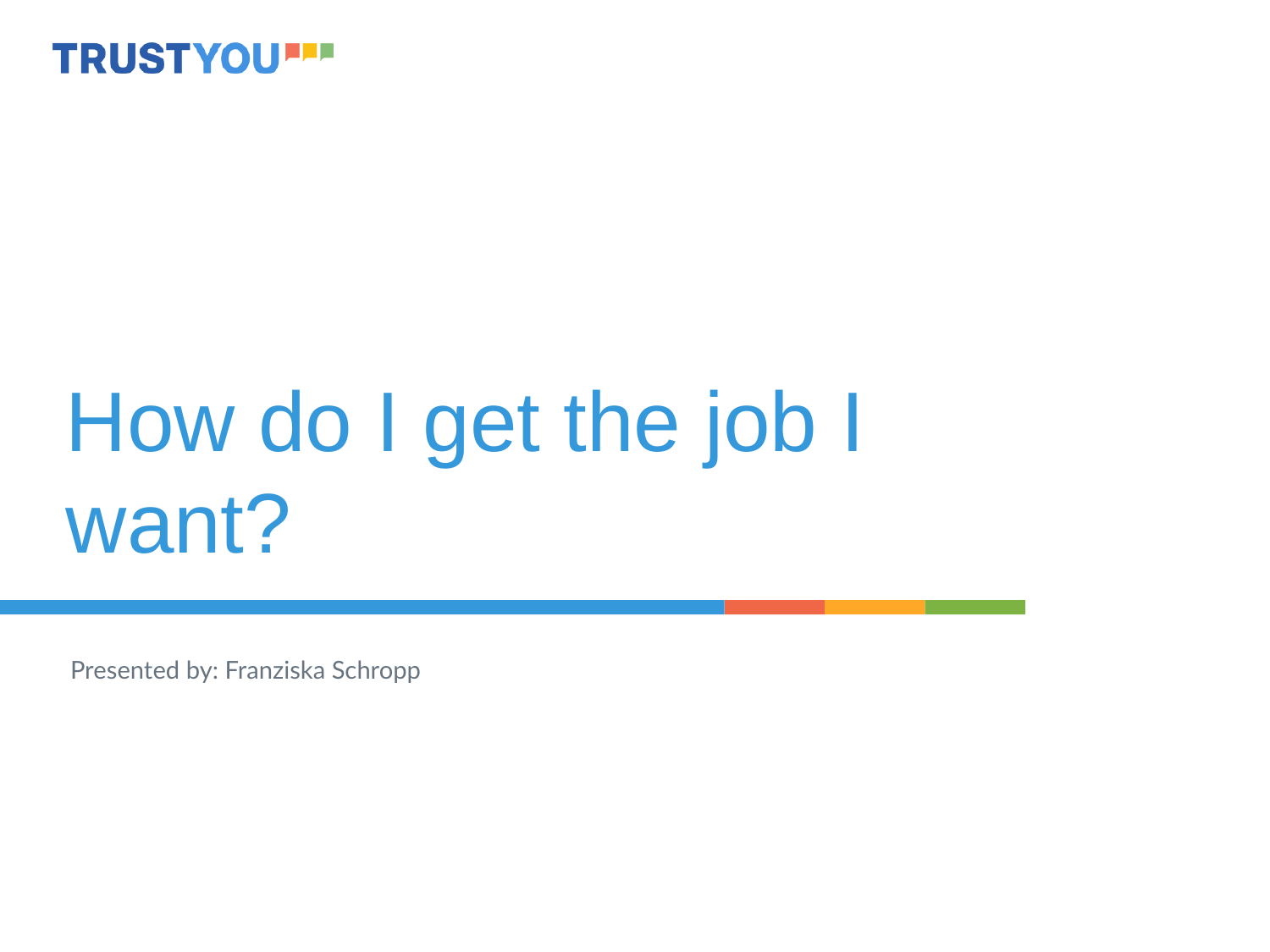

# How do I get the job I want?
Presented by: Franziska Schropp